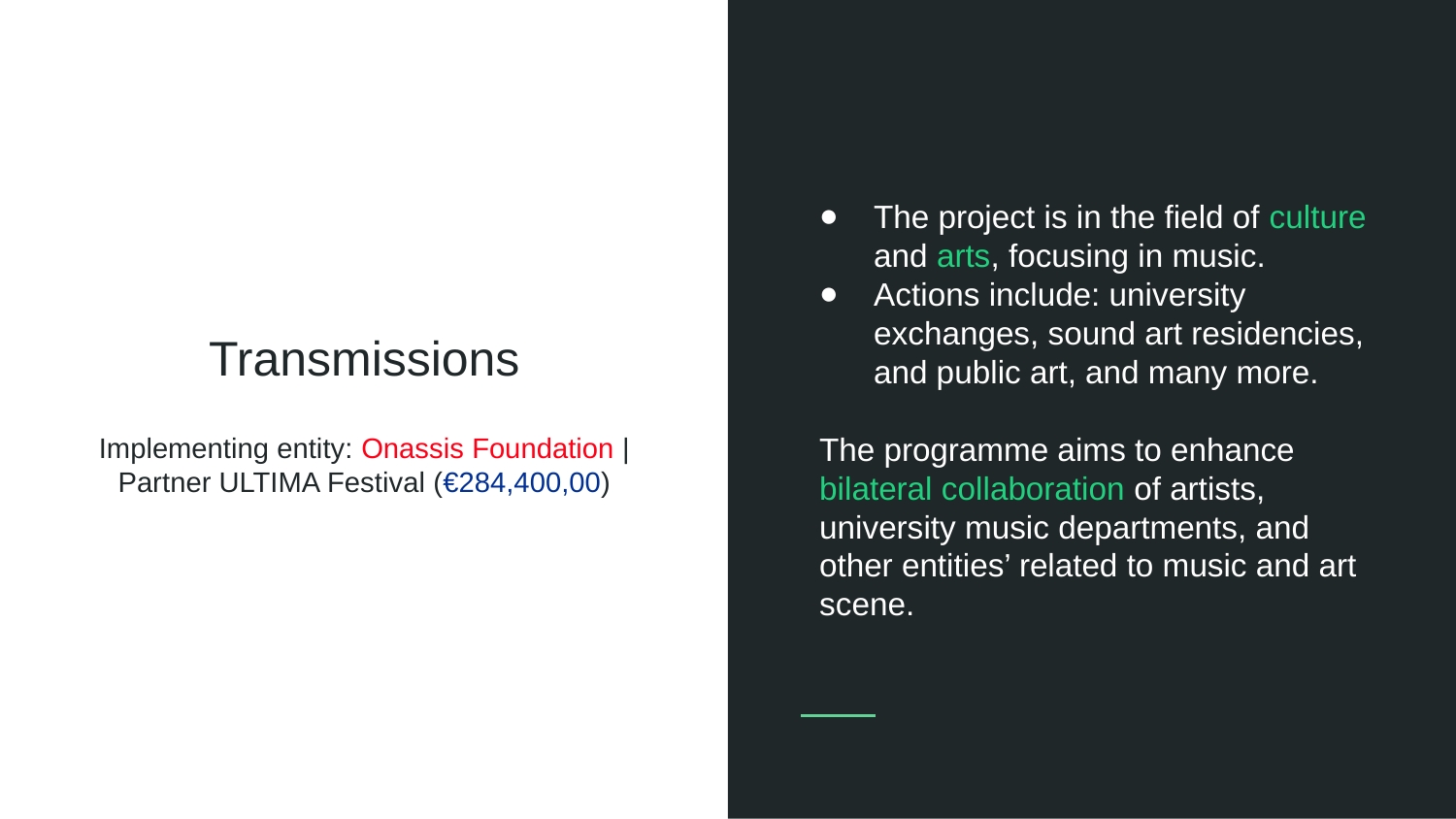

The project is in the field of culture and arts, focusing in music.
Actions include: university exchanges, sound art residencies, and public art, and many more.

The programme aims to enhance bilateral collaboration of artists, university music departments, and other entities’ related to music and art scene.
# Transmissions Implementing entity: Onassis Foundation | Partner ULTIMA Festival (€284,400,00)